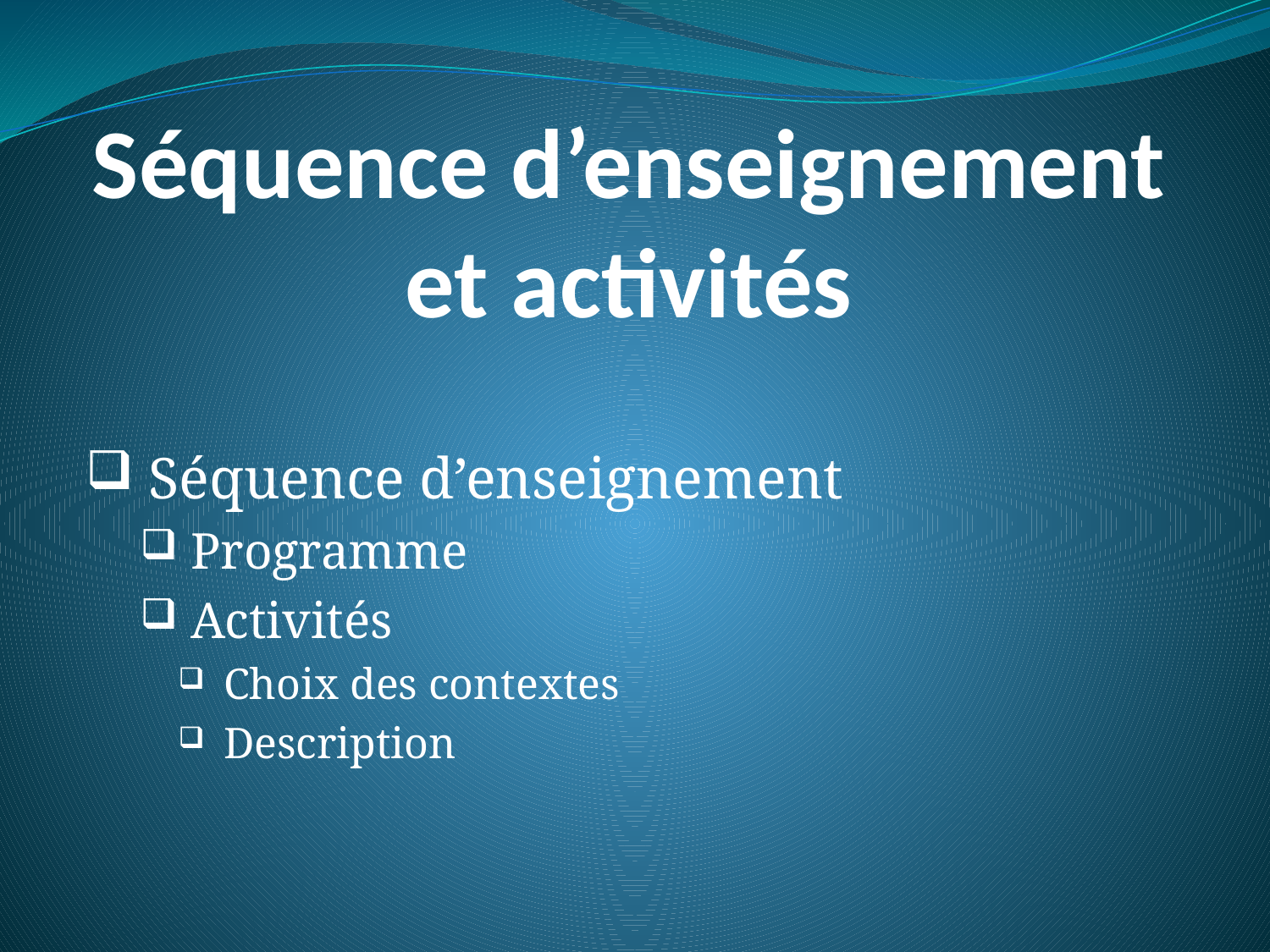

# Séquence d’enseignement et activités
 Séquence d’enseignement
 Programme
 Activités
 Choix des contextes
 Description